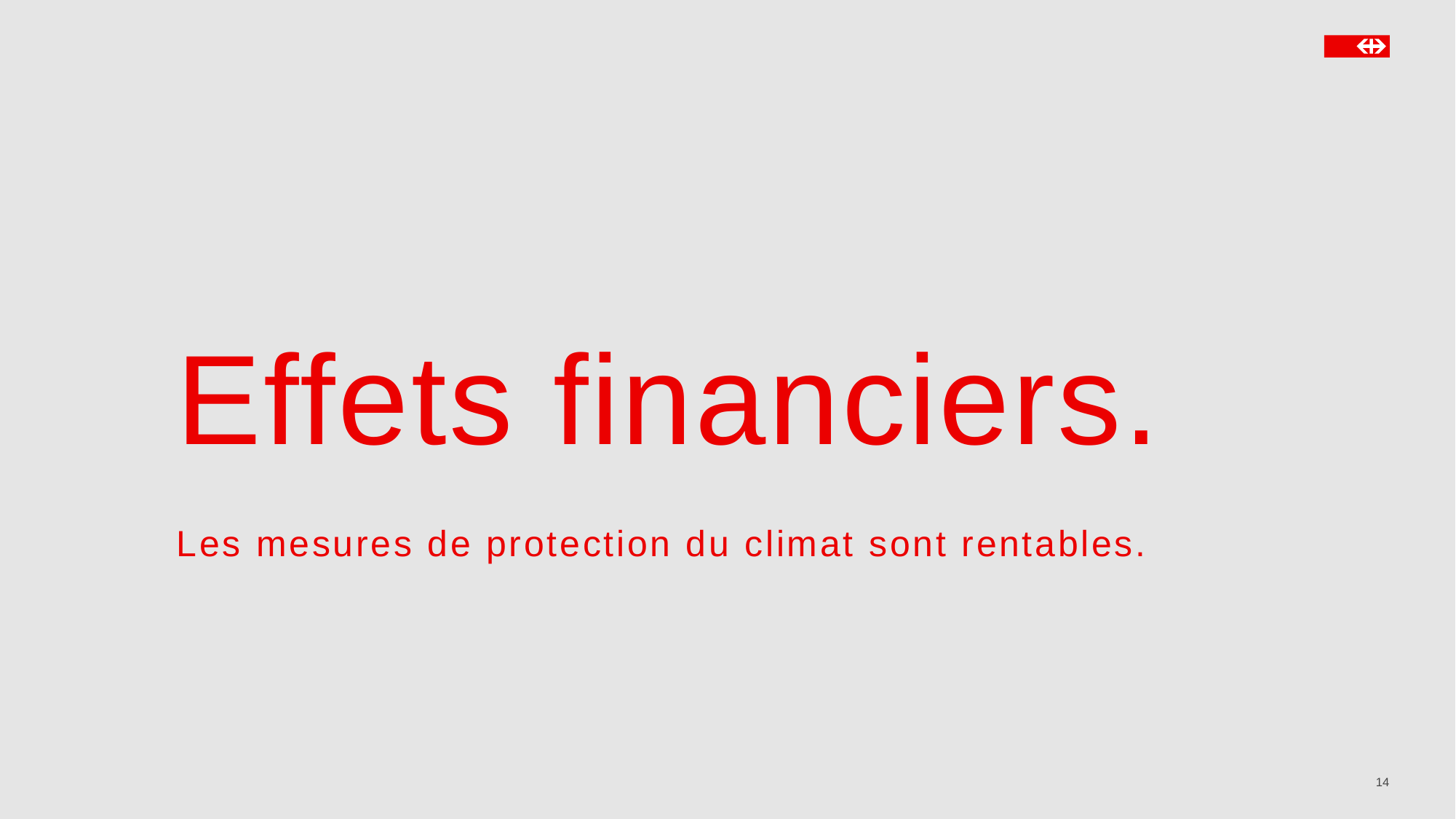

# Effets financiers.
Les mesures de protection du climat sont rentables.
14